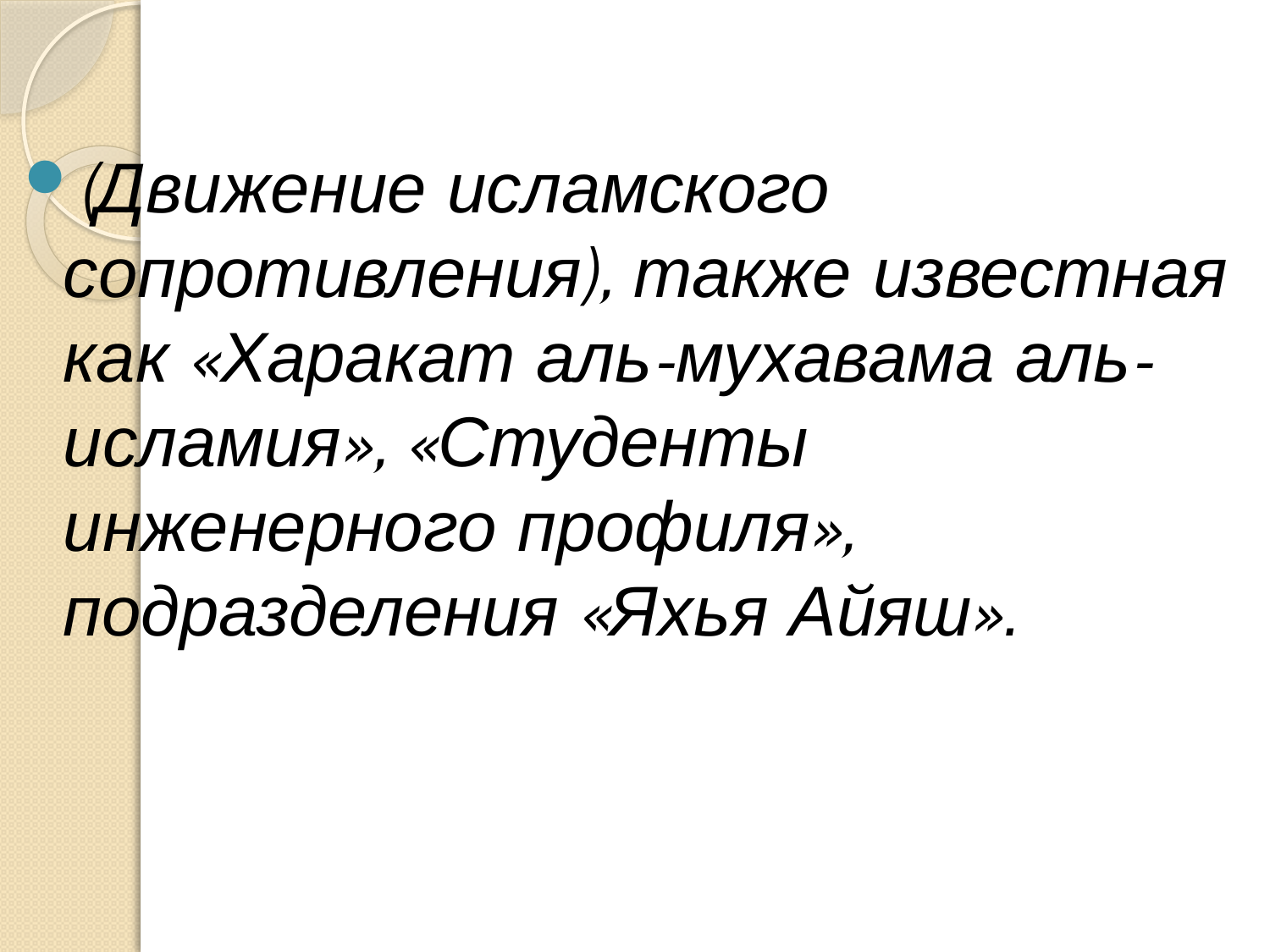

# Хамас
(Движение исламского сопротивления), также известная как «Харакат аль-мухавама аль-исламия», «Студенты инженерного профиля», подразделения «Яхья Айяш».